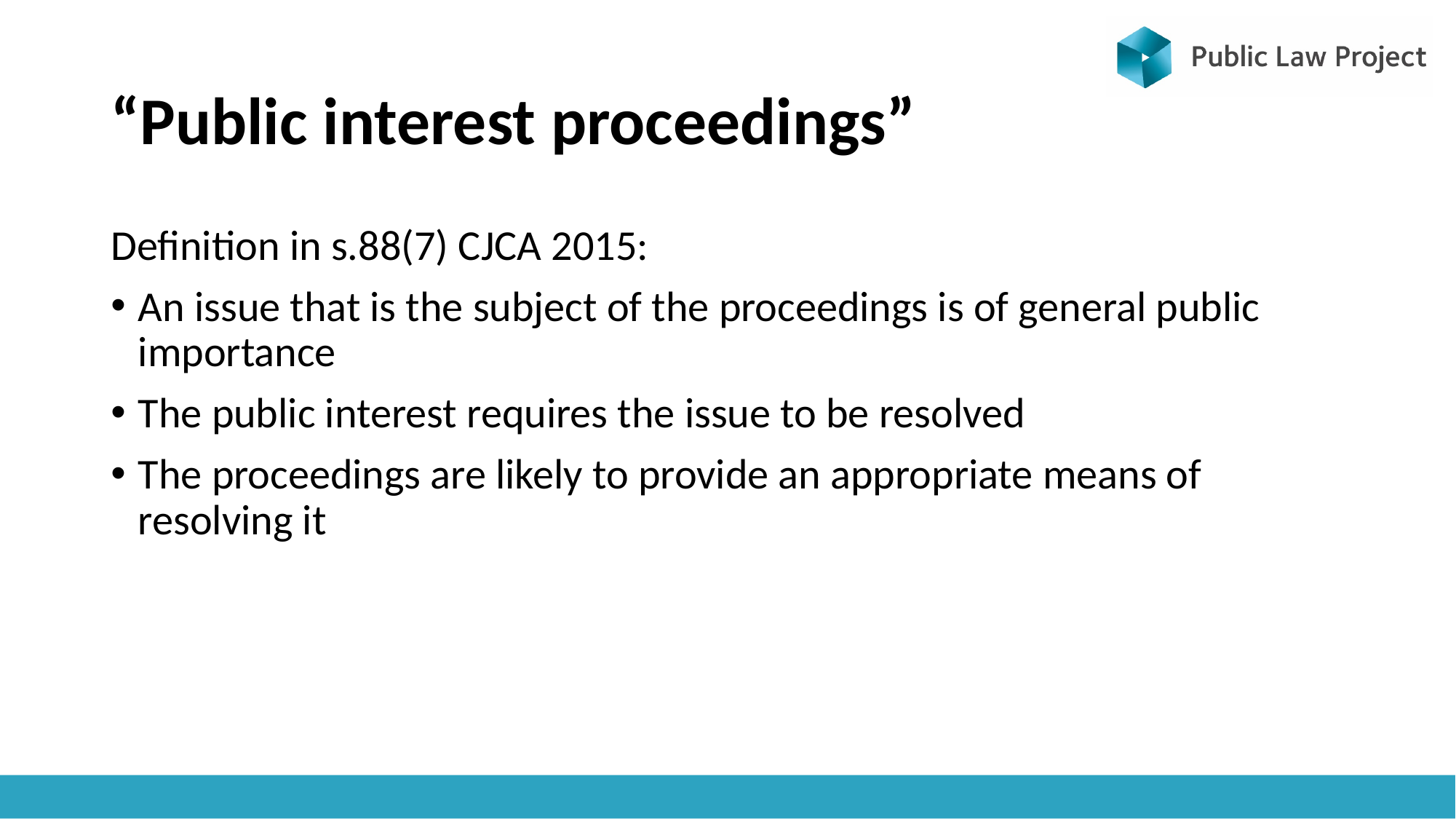

# “Public interest proceedings”
Definition in s.88(7) CJCA 2015:
An issue that is the subject of the proceedings is of general public importance
The public interest requires the issue to be resolved
The proceedings are likely to provide an appropriate means of resolving it